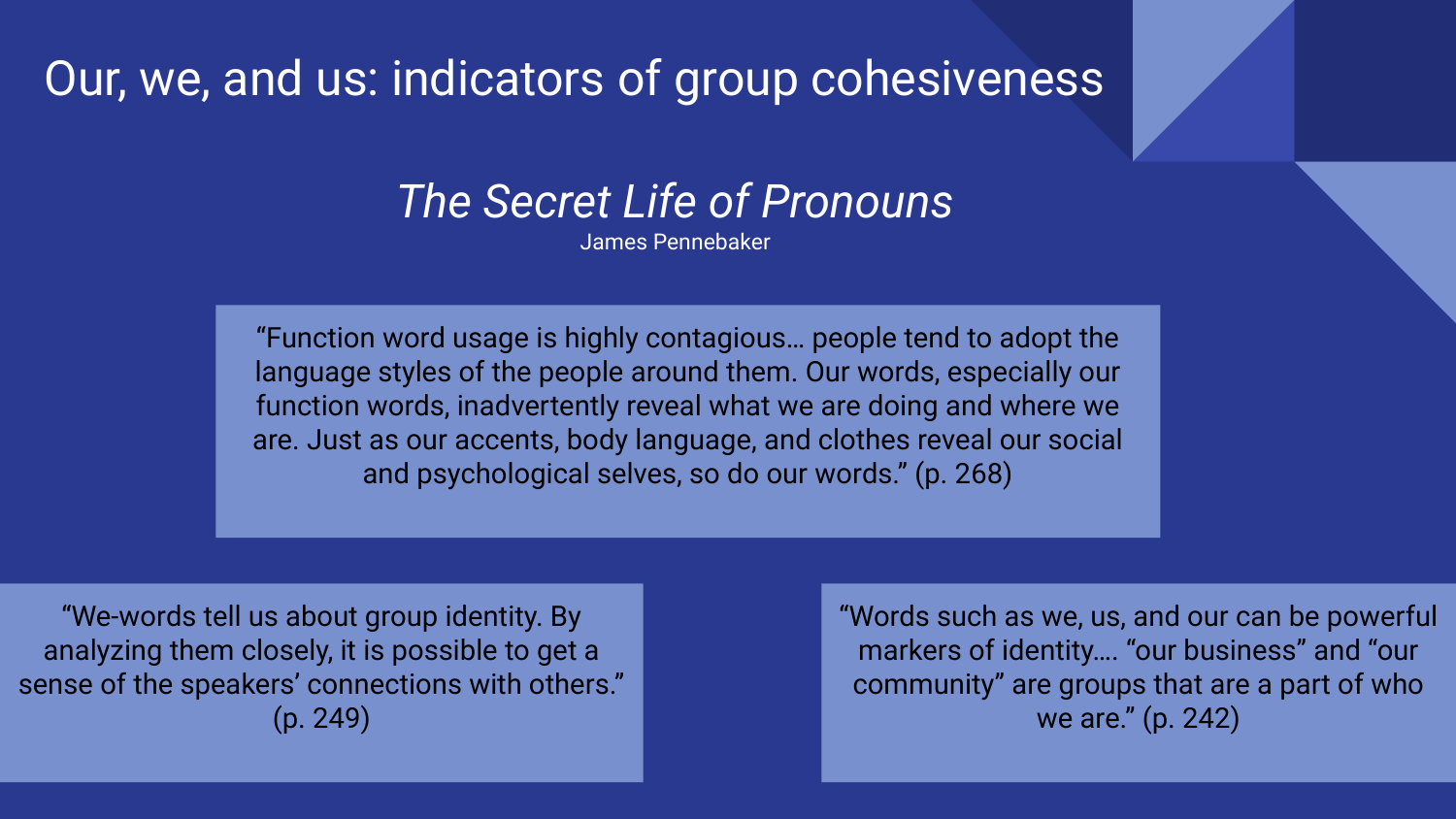

Our, we, and us: indicators of group cohesiveness
# The Secret Life of Pronouns
James Pennebaker
“Function word usage is highly contagious… people tend to adopt the language styles of the people around them. Our words, especially our function words, inadvertently reveal what we are doing and where we are. Just as our accents, body language, and clothes reveal our social and psychological selves, so do our words.” (p. 268)

“We-words tell us about group identity. By analyzing them closely, it is possible to get a sense of the speakers’ connections with others.” (p. 249)

“Words such as we, us, and our can be powerful markers of identity…. “our business” and “our community” are groups that are a part of who we are.” (p. 242)